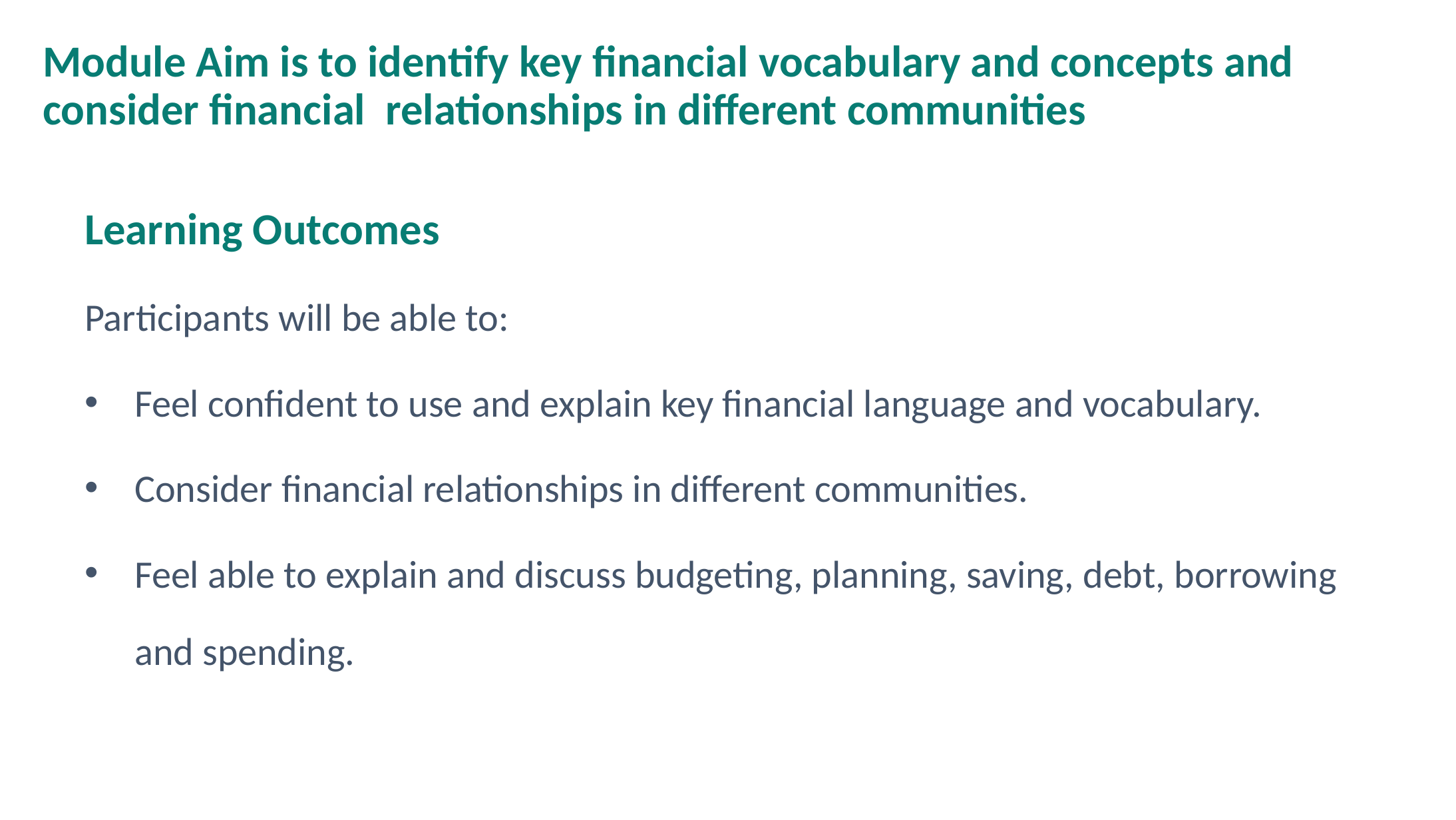

# Module Aim is to identify key financial vocabulary and concepts and consider financial  relationships in different communities
Learning Outcomes
Participants will be able to:
Feel confident to use and explain key financial language and vocabulary.
Consider financial relationships in different communities.
Feel able to explain and discuss budgeting, planning, saving, debt, borrowing and spending.